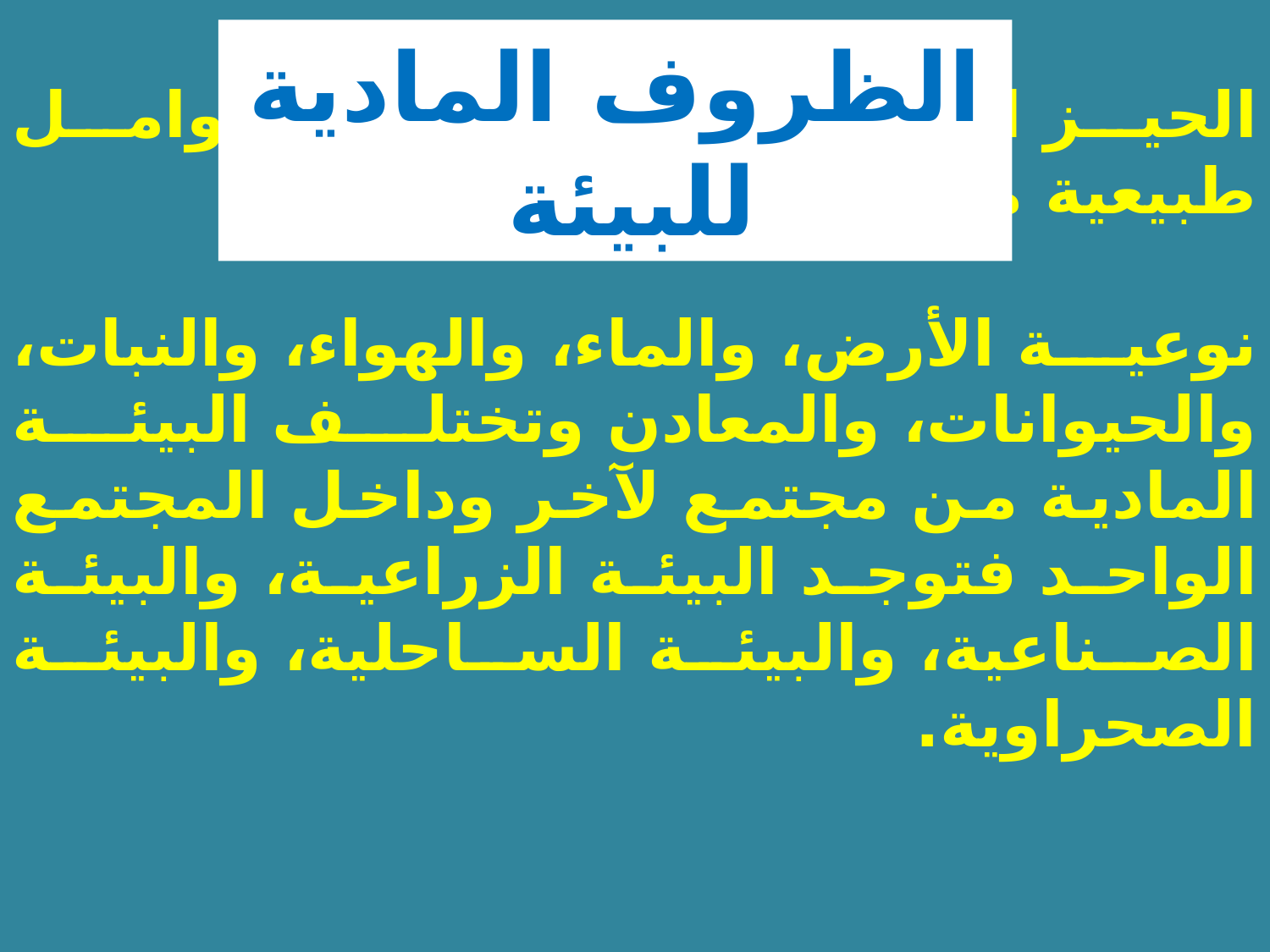

الحيز المكاني الذي تحيطه عوامل طبيعية مثل:

نوعية الأرض، والماء، والهواء، والنبات، والحيوانات، والمعادن وتختلف البيئة المادية من مجتمع لآخر وداخل المجتمع الواحد فتوجد البيئة الزراعية، والبيئة الصناعية، والبيئة الساحلية، والبيئة الصحراوية.

الظروف المادية للبيئة